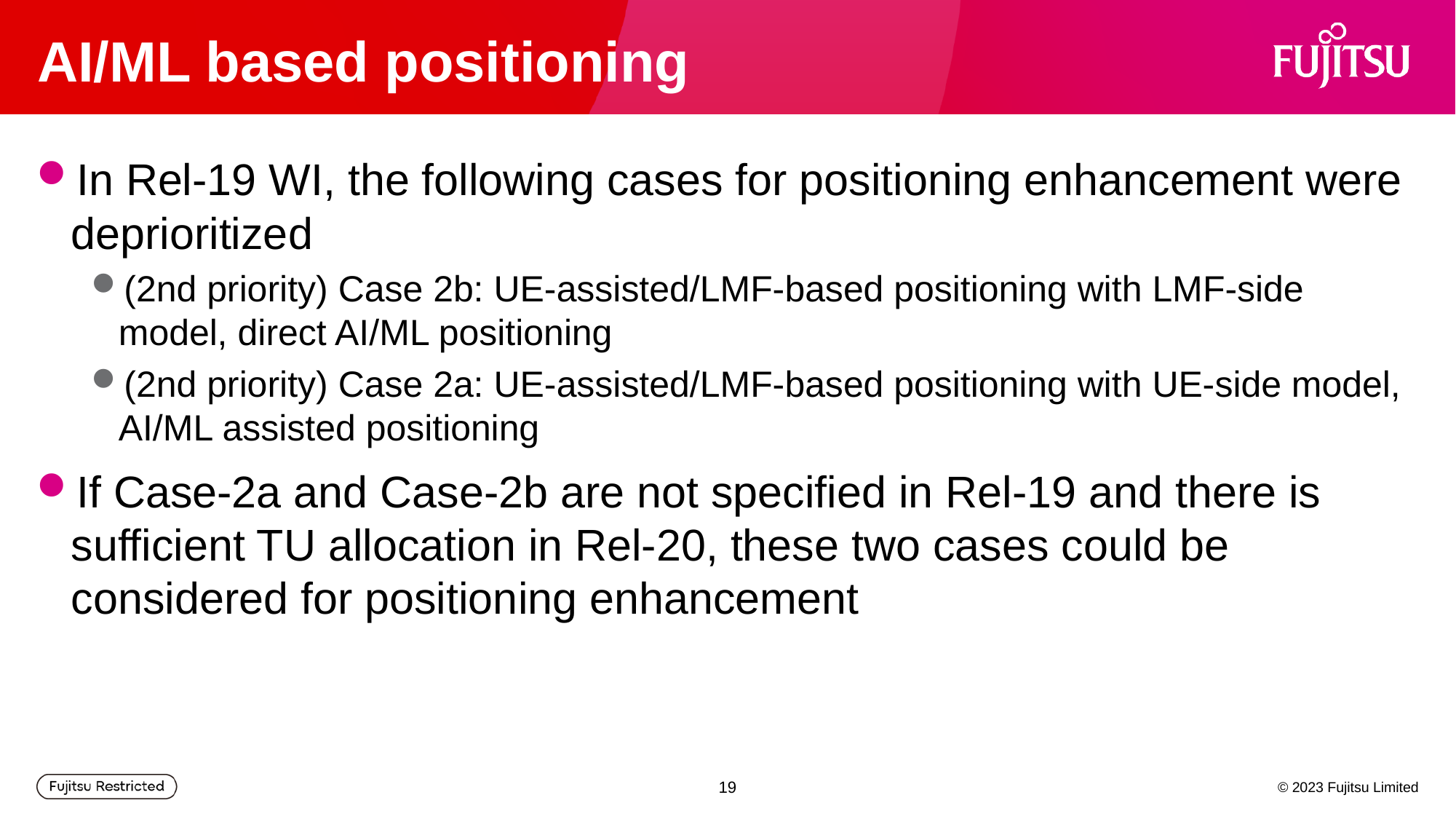

# AI/ML based positioning
In Rel-19 WI, the following cases for positioning enhancement were deprioritized
(2nd priority) Case 2b: UE-assisted/LMF-based positioning with LMF-side model, direct AI/ML positioning
(2nd priority) Case 2a: UE-assisted/LMF-based positioning with UE-side model, AI/ML assisted positioning
If Case-2a and Case-2b are not specified in Rel-19 and there is sufficient TU allocation in Rel-20, these two cases could be considered for positioning enhancement
19
© 2023 Fujitsu Limited